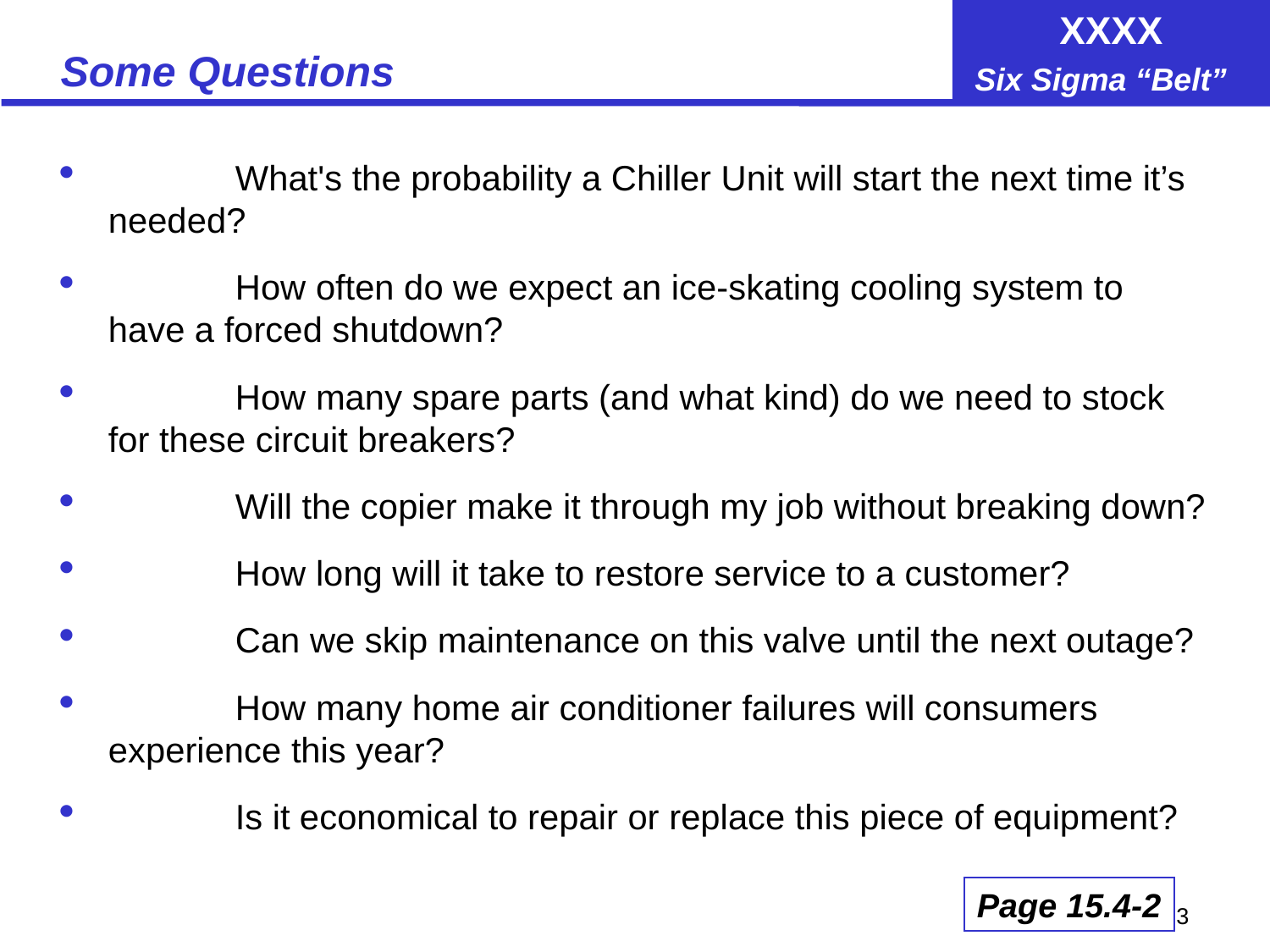

# Some Questions
	What's the probability a Chiller Unit will start the next time it’s needed?
	How often do we expect an ice-skating cooling system to have a forced shutdown?
	How many spare parts (and what kind) do we need to stock for these circuit breakers?
	Will the copier make it through my job without breaking down?
	How long will it take to restore service to a customer?
	Can we skip maintenance on this valve until the next outage?
	How many home air conditioner failures will consumers experience this year?
	Is it economical to repair or replace this piece of equipment?
Page 15.4-2